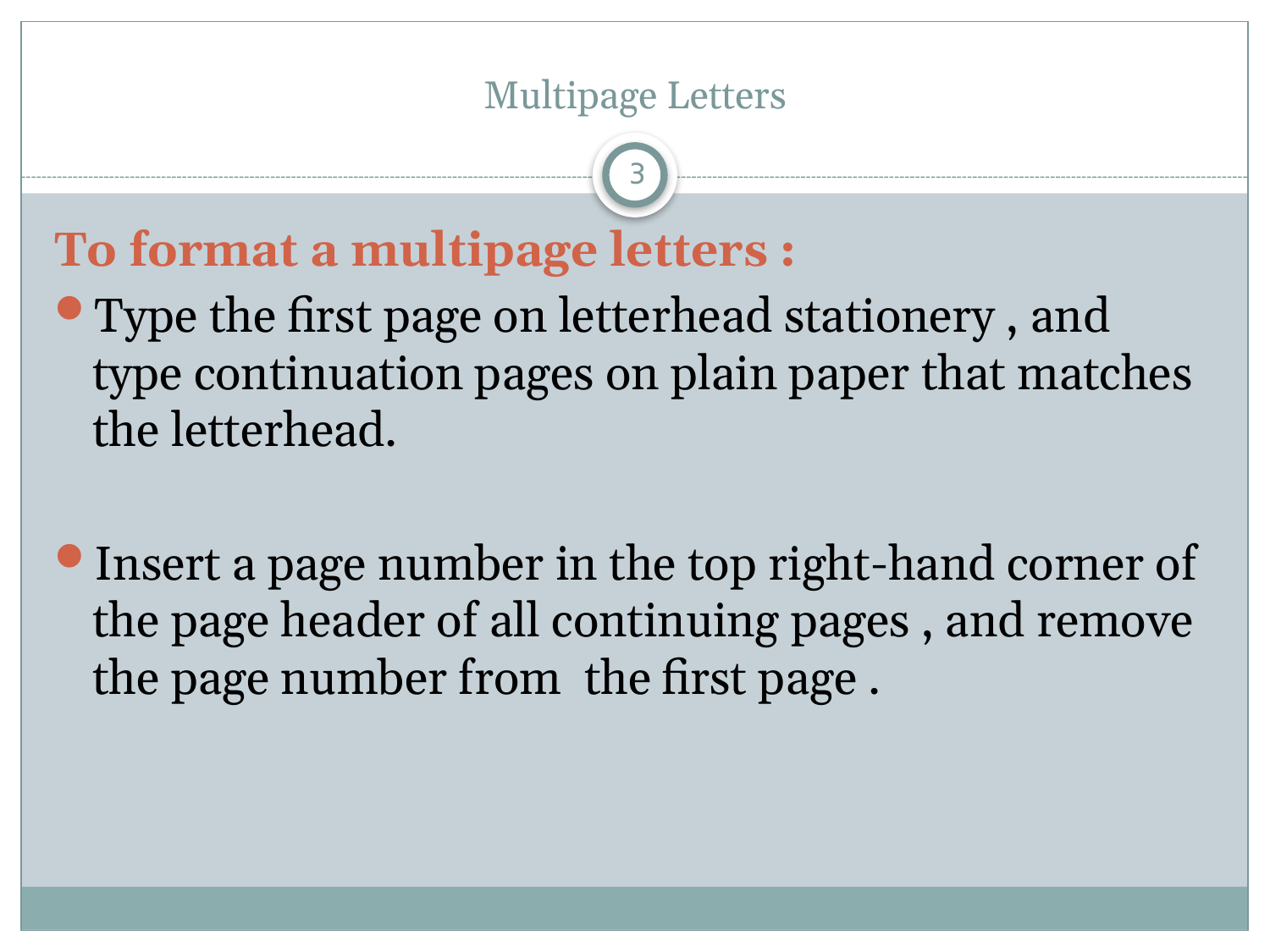

# Multipage Letters
3
To format a multipage letters :
Type the first page on letterhead stationery , and type continuation pages on plain paper that matches the letterhead.

Insert a page number in the top right-hand corner of the page header of all continuing pages , and remove the page number from  the first page .